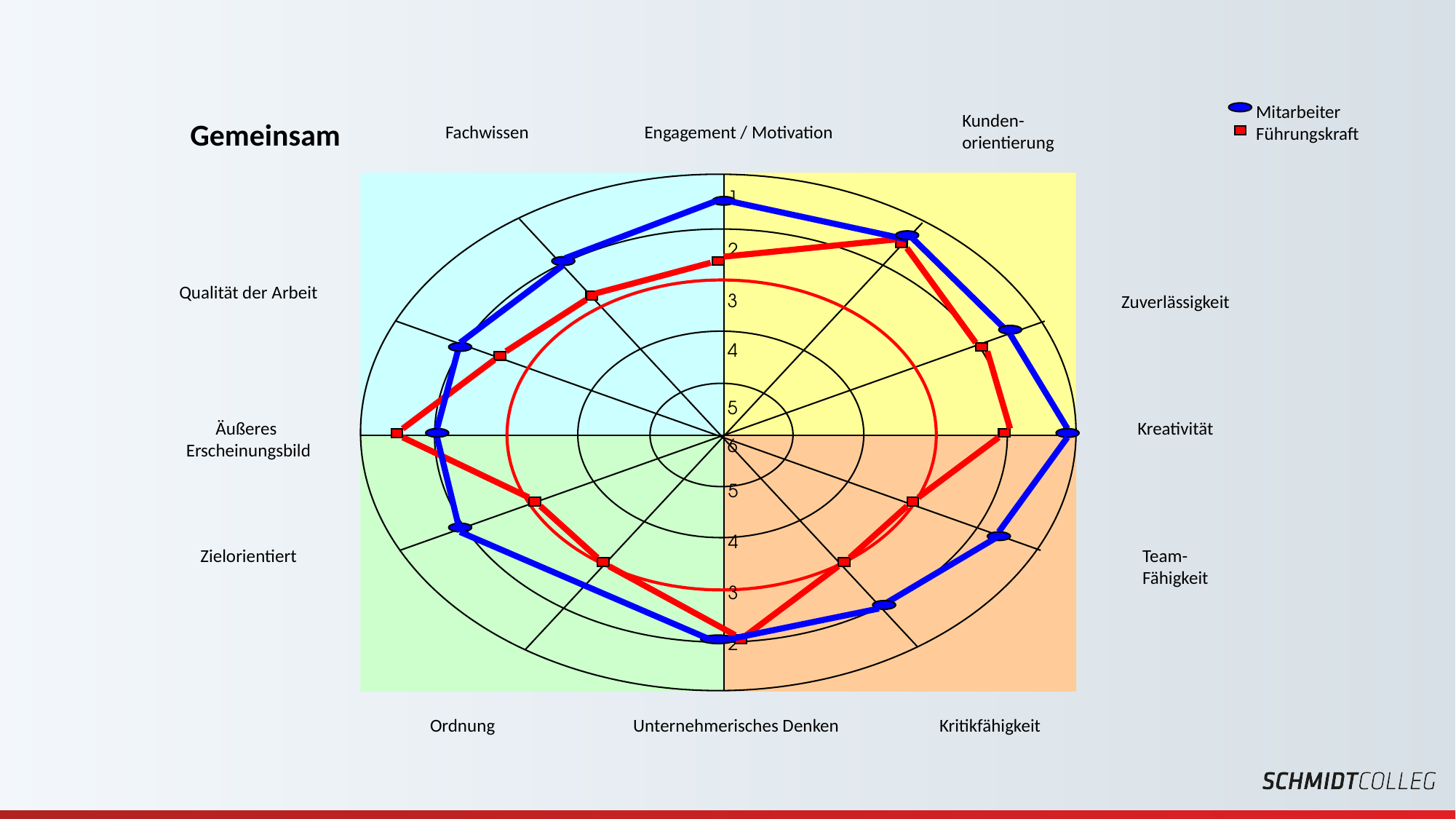

Mitarbeiter
Führungskraft
Kunden-
orientierung

Gemeinsam
Fachwissen
Engagement / Motivation

1

2

Qualität der Arbeit

3
Zuverlässigkeit

4

5
Äußeres
Erscheinungsbild
Kreativität
6

5

4

Zielorientiert
Team-
Fähigkeit

3

2

Ordnung
Unternehmerisches Denken
Kritikfähigkeit